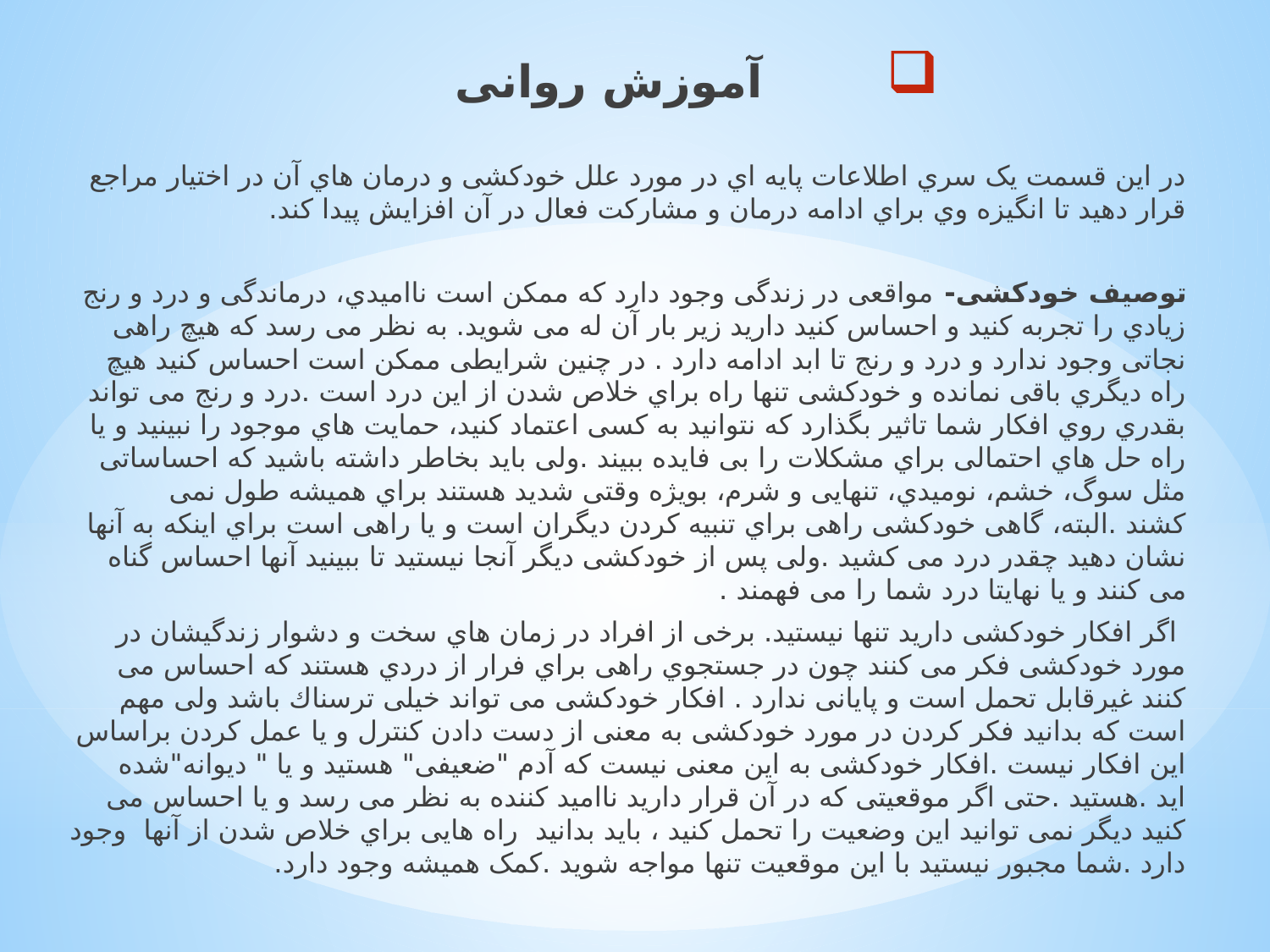

آﻣﻮزش رواﻧﯽ

در اﯾﻦ ﻗﺴﻤﺖ ﯾﮏ ﺳﺮي اﻃﻼﻋﺎت ﭘﺎﯾﻪ اي در ﻣﻮرد ﻋﻠﻞ ﺧﻮدﮐﺸﯽ و درﻣﺎن ﻫﺎي آن در اﺧﺘﯿﺎر ﻣﺮاﺟﻊ ﻗﺮار دﻫﯿﺪ ﺗﺎ اﻧﮕﯿﺰه وي ﺑﺮاي اداﻣﻪ درﻣﺎن و ﻣﺸﺎرﮐﺖ ﻓﻌﺎل در آن اﻓﺰاﯾﺶ ﭘﯿﺪا ﮐﻨﺪ.

ﺗﻮﺻﯿﻒ ﺧﻮدﮐﺸﯽ- ﻣﻮاﻗﻌﯽ در زﻧﺪﮔﯽ وﺟﻮد دارد ﮐﻪ ﻣﻤﮑﻦ اﺳﺖ ﻧﺎاﻣﯿﺪي، درﻣﺎﻧﺪﮔﯽ و درد و رﻧﺞ زﯾﺎدي را ﺗﺠﺮﺑﻪ ﮐﻨﯿﺪ و اﺣﺴﺎس ﮐﻨﯿﺪ دارﯾﺪ زﯾﺮ ﺑﺎر آن ﻟﻪ ﻣﯽ ﺷﻮﯾﺪ. ﺑﻪ ﻧﻈﺮ ﻣﯽ رﺳﺪ ﮐﻪ ﻫﯿﭻ راﻫﯽ ﻧﺠﺎﺗﯽ وﺟﻮد ﻧﺪارد و درد و رﻧﺞ ﺗﺎ اﺑﺪ اداﻣﻪ دارد . در ﭼﻨﯿﻦ ﺷﺮاﯾﻄﯽ ﻣﻤﮑﻦ اﺳﺖ اﺣﺴﺎس ﮐﻨﯿﺪ ﻫﯿﭻ راه دﯾﮕﺮي ﺑﺎﻗﯽ ﻧﻤﺎﻧﺪه و ﺧﻮدﮐﺸﯽ ﺗﻨﻬﺎ راه ﺑﺮاي ﺧﻼص ﺷﺪن از اﯾﻦ درد اﺳﺖ .درد و رﻧﺞ ﻣﯽ ﺗﻮاﻧﺪ ﺑﻘﺪري روي اﻓﮑﺎر ﺷﻤﺎ ﺗﺎﺛﯿﺮ ﺑﮕﺬارد ﮐﻪ ﻧﺘﻮاﻧﯿﺪ ﺑﻪ ﮐﺴﯽ اﻋﺘﻤﺎد ﮐﻨﯿﺪ، ﺣﻤﺎﯾﺖ ﻫﺎي ﻣﻮﺟﻮد را ﻧﺒﯿﻨﯿﺪ و ﯾﺎ راه ﺣﻞ ﻫﺎي اﺣﺘﻤﺎﻟﯽ ﺑﺮاي ﻣﺸﮑﻼت را ﺑﯽ ﻓﺎﯾﺪه ﺑﺒﯿﻨﺪ .وﻟﯽ ﺑﺎﯾﺪ ﺑﺨﺎﻃﺮ داﺷﺘﻪ ﺑﺎﺷﯿﺪ ﮐﻪ اﺣﺴﺎﺳﺎﺗﯽ ﻣﺜﻞ ﺳﻮگ، ﺧﺸﻢ، ﻧﻮﻣﯿﺪي، ﺗﻨﻬﺎﯾﯽ و ﺷﺮم، ﺑﻮﯾﮋه وﻗﺘﯽ ﺷﺪﯾﺪ ﻫﺴﺘﻨﺪ ﺑﺮاي ﻫﻤﯿﺸﻪ ﻃﻮل ﻧﻤﯽ ﮐﺸﻨﺪ .اﻟﺒﺘﻪ، ﮔﺎﻫﯽ ﺧﻮدﮐﺸﯽ راﻫﯽ ﺑﺮاي ﺗﻨﺒﯿﻪ ﮐﺮدن دﯾﮕﺮان اﺳﺖ و ﯾﺎ راﻫﯽ اﺳﺖ ﺑﺮاي اﯾﻨﮑﻪ ﺑﻪ آﻧﻬﺎ ﻧﺸﺎن دﻫﯿﺪ ﭼﻘﺪر درد ﻣﯽ ﮐﺸﯿﺪ .وﻟﯽ ﭘﺲ از ﺧﻮدﮐﺸﯽ دﯾﮕﺮ آﻧﺠﺎ ﻧﯿﺴﺘﯿﺪ ﺗﺎ ﺑﺒﯿﻨﯿﺪ آﻧﻬﺎ اﺣﺴﺎس ﮔﻨﺎه ﻣﯽ ﮐﻨﻨﺪ و ﯾﺎ ﻧﻬﺎﯾﺘﺎ درد ﺷﻤﺎ را ﻣﯽ ﻓﻬﻤﻨﺪ .
 اﮔﺮ اﻓﮑﺎر ﺧﻮدﮐﺸﯽ دارﯾﺪ ﺗﻨﻬﺎ ﻧﯿﺴﺘﯿﺪ. ﺑﺮﺧﯽ از اﻓﺮاد در زﻣﺎن ﻫﺎي ﺳﺨﺖ و دﺷﻮار زﻧﺪﮔﯿﺸﺎن در ﻣﻮرد ﺧﻮدﮐﺸﯽ ﻓﮑﺮ ﻣﯽ ﮐﻨﻨﺪ ﭼﻮن در ﺟﺴﺘﺠﻮي راﻫﯽ ﺑﺮاي ﻓﺮار از دردي ﻫﺴﺘﻨﺪ ﮐﻪ اﺣﺴﺎس ﻣﯽ ﮐﻨﻨﺪ ﻏﯿﺮﻗﺎﺑﻞ ﺗﺤﻤﻞ اﺳﺖ و ﭘﺎﯾﺎﻧﯽ ﻧﺪارد . اﻓﮑﺎر ﺧﻮدﮐﺸﯽ ﻣﯽ ﺗﻮاﻧﺪ ﺧﯿﻠﯽ ﺗﺮﺳﻨﺎك ﺑﺎﺷﺪ وﻟﯽ ﻣﻬﻢ اﺳﺖ ﮐﻪ ﺑﺪاﻧﯿﺪ ﻓﮑﺮ ﮐﺮدن در ﻣﻮرد ﺧﻮدﮐﺸﯽ ﺑﻪ ﻣﻌﻨﯽ از دﺳﺖ دادن ﮐﻨﺘﺮل و ﯾﺎ ﻋﻤﻞ ﮐﺮدن ﺑﺮاﺳﺎس اﯾﻦ اﻓﮑﺎر ﻧﯿﺴﺖ .اﻓﮑﺎر ﺧﻮدﮐﺸﯽ ﺑﻪ اﯾﻦ ﻣﻌﻨﯽ ﻧﯿﺴﺖ ﮐﻪ آدم "ﺿﻌﯿﻔﯽ" ﻫﺴﺘﯿﺪ و ﯾﺎ " دﯾﻮاﻧﻪ"ﺷﺪه اﯾﺪ .ﻫﺴﺘﯿﺪ .ﺣﺘﯽ اﮔﺮ ﻣﻮﻗﻌﯿﺘﯽ ﮐﻪ در آن ﻗﺮار دارﯾﺪ ﻧﺎاﻣﯿﺪ ﮐﻨﻨﺪه ﺑﻪ ﻧﻈﺮ ﻣﯽ رﺳﺪ و ﯾﺎ اﺣﺴﺎس ﻣﯽ ﮐﻨﯿﺪ دﯾﮕﺮ ﻧﻤﯽ ﺗﻮاﻧﯿﺪ اﯾﻦ وﺿﻌﯿﺖ را ﺗﺤﻤﻞ ﮐﻨﯿﺪ ، ﺑﺎﯾﺪ ﺑﺪاﻧﯿﺪ  راه ﻫﺎﯾﯽ ﺑﺮاي ﺧﻼص ﺷﺪن از آﻧﻬﺎ  وﺟﻮد دارد .ﺷﻤﺎ ﻣﺠﺒﻮر ﻧﯿﺴﺘﯿﺪ ﺑﺎ اﯾﻦ ﻣﻮﻗﻌﯿﺖ ﺗﻨﻬﺎ ﻣﻮاﺟﻪ ﺷﻮﯾﺪ .ﮐﻤﮏ ﻫﻤﯿﺸﻪ وﺟﻮد دارد.